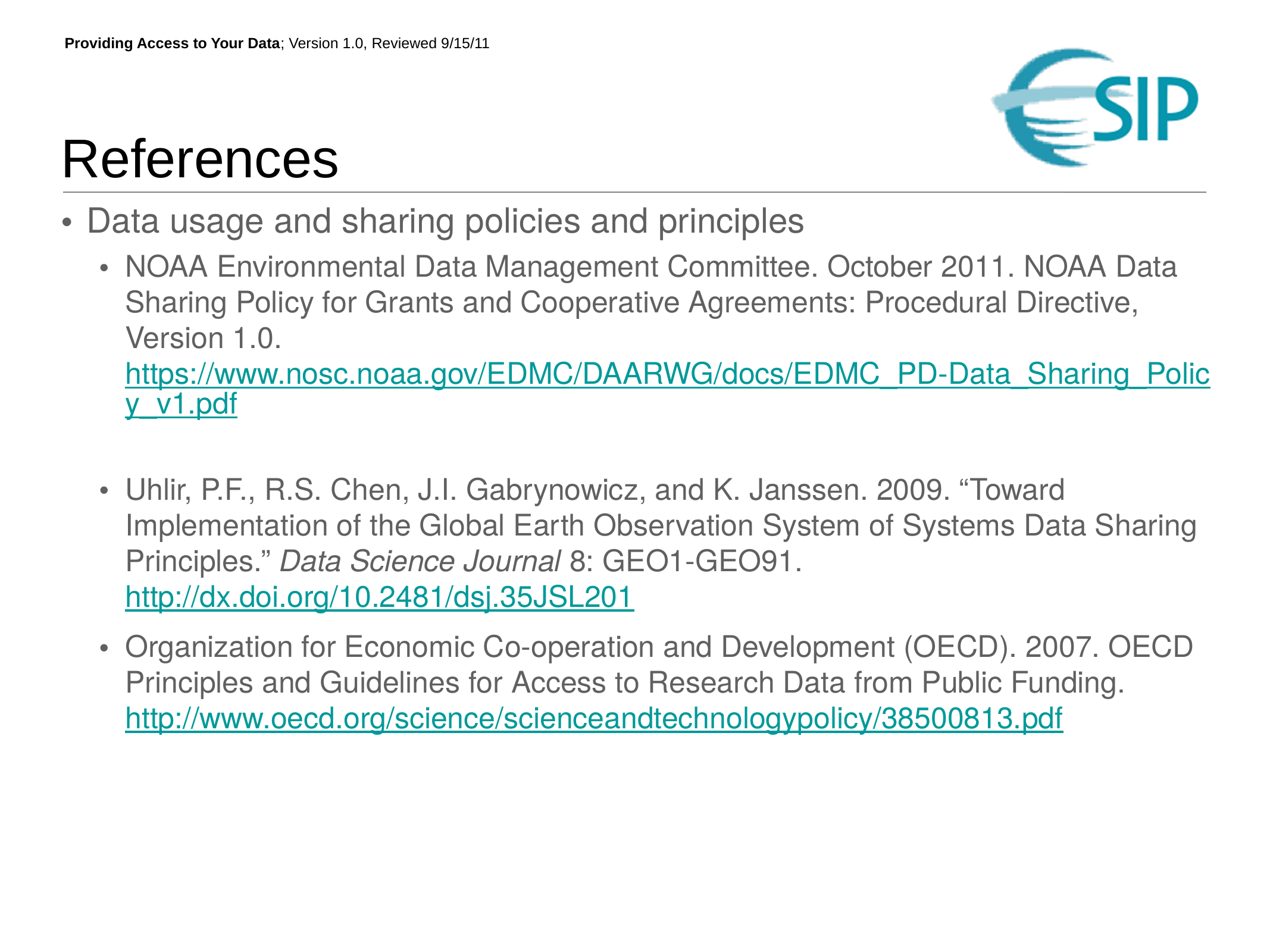

# References
Data usage and sharing policies and principles
NOAA Environmental Data Management Committee. October 2011. NOAA Data Sharing Policy for Grants and Cooperative Agreements: Procedural Directive, Version 1.0. https://www.nosc.noaa.gov/EDMC/DAARWG/docs/EDMC_PD-Data_Sharing_Policy_v1.pdf
Uhlir, P.F., R.S. Chen, J.I. Gabrynowicz, and K. Janssen. 2009. “Toward Implementation of the Global Earth Observation System of Systems Data Sharing Principles.” Data Science Journal 8: GEO1-GEO91. http://dx.doi.org/10.2481/dsj.35JSL201
Organization for Economic Co-operation and Development (OECD). 2007. OECD Principles and Guidelines for Access to Research Data from Public Funding. http://www.oecd.org/science/scienceandtechnologypolicy/38500813.pdf